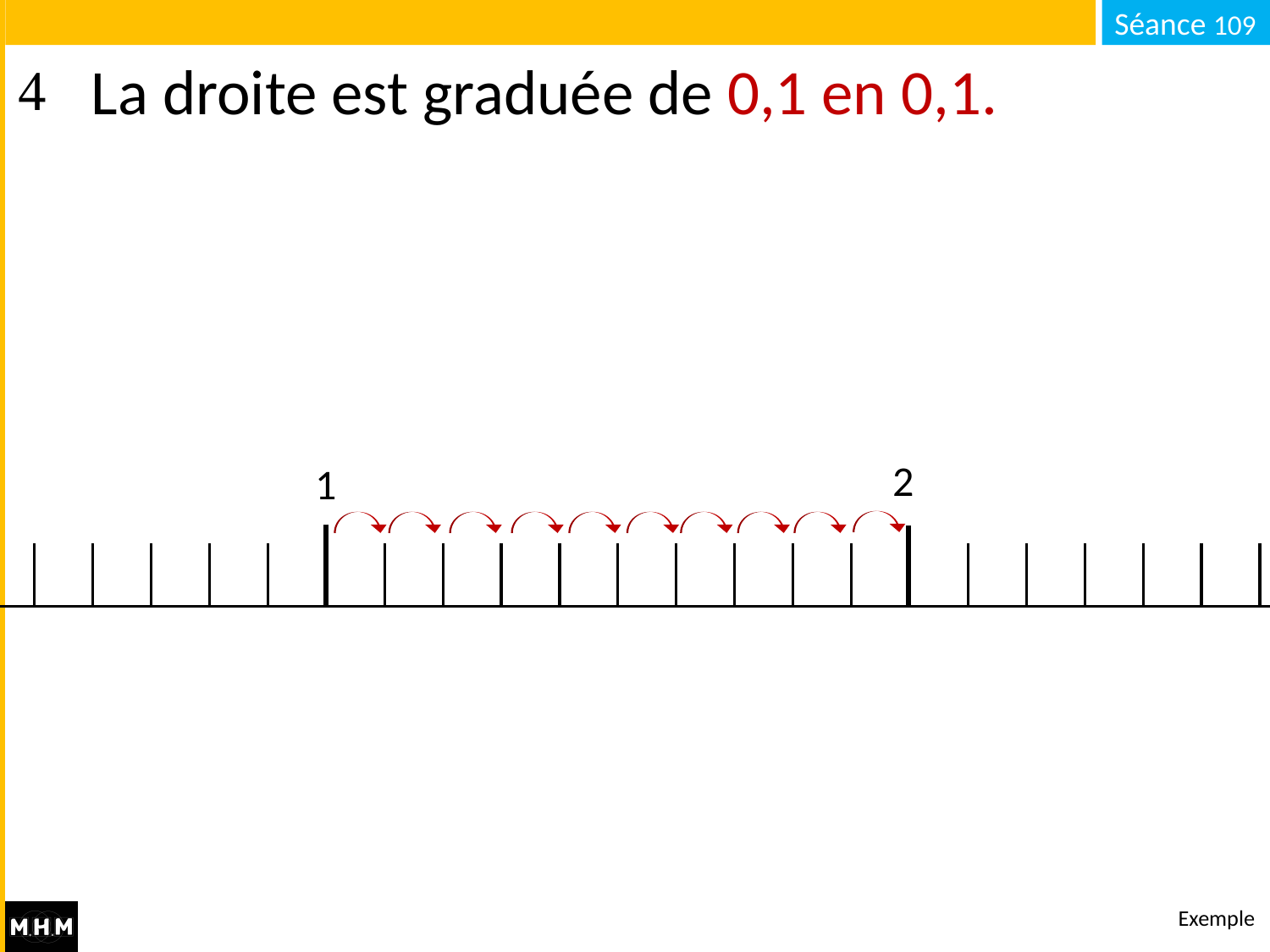

# La droite est graduée de
0,1 en 0,1.
2
1

Exemple